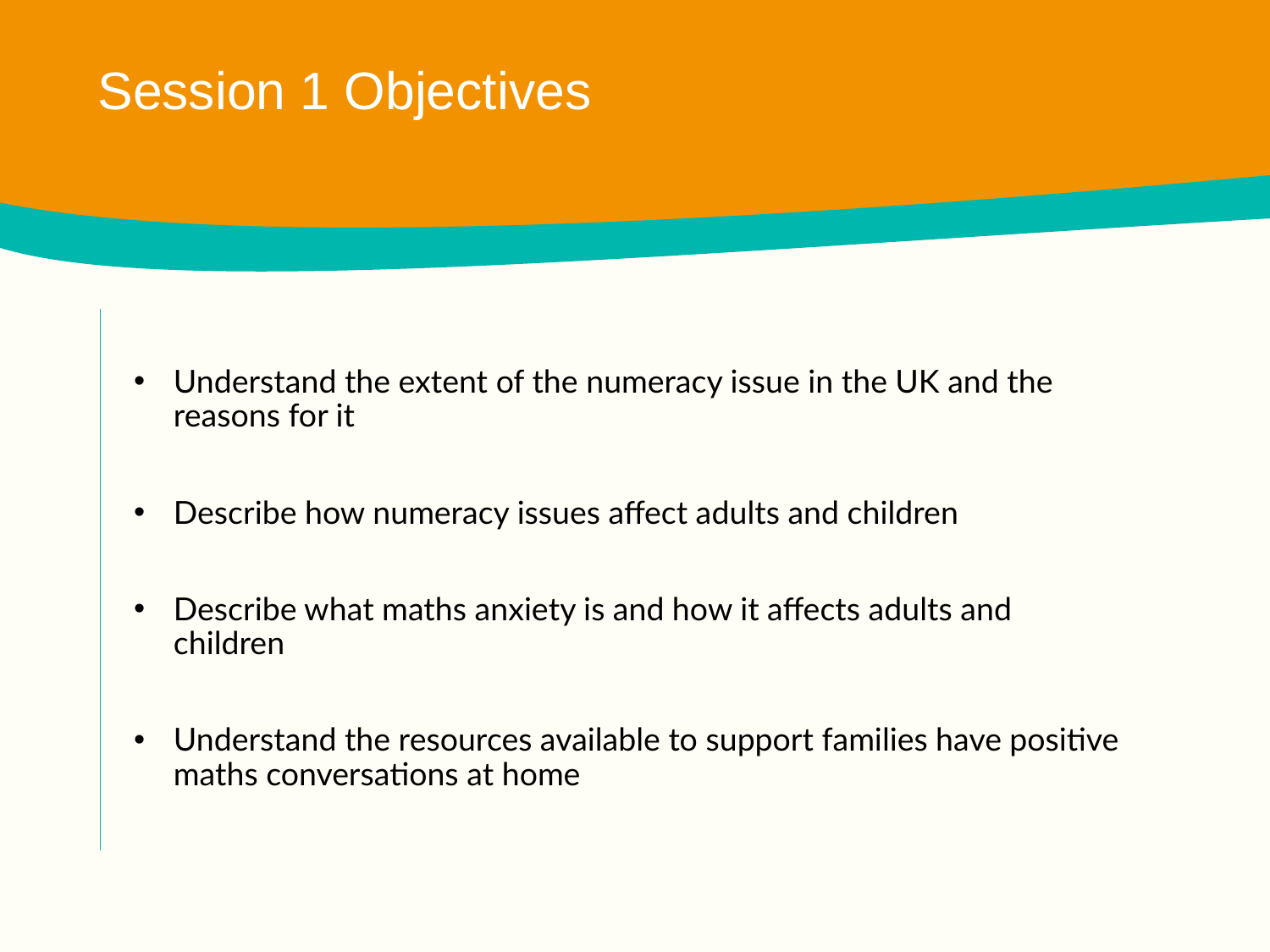

Session 1 Objectives
Understand the extent of the numeracy issue in the UK and the reasons for it

Describe how numeracy issues affect adults and children

Describe what maths anxiety is and how it affects adults and children

Understand the resources available to support families have positive maths conversations at home